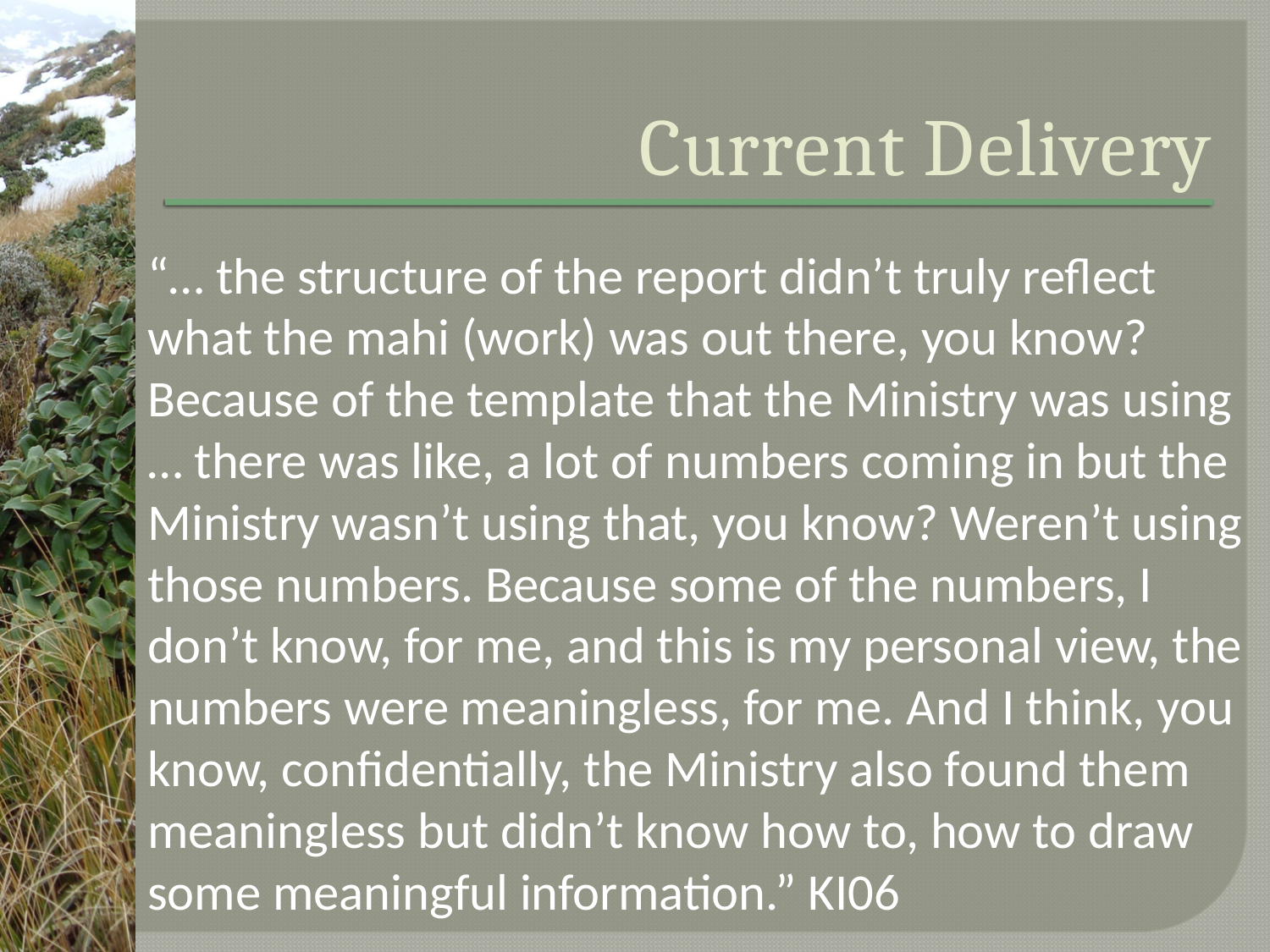

# Current Delivery
“… the structure of the report didn’t truly reflect what the mahi (work) was out there, you know? Because of the template that the Ministry was using … there was like, a lot of numbers coming in but the Ministry wasn’t using that, you know? Weren’t using those numbers. Because some of the numbers, I don’t know, for me, and this is my personal view, the numbers were meaningless, for me. And I think, you know, confidentially, the Ministry also found them meaningless but didn’t know how to, how to draw some meaningful information.” KI06